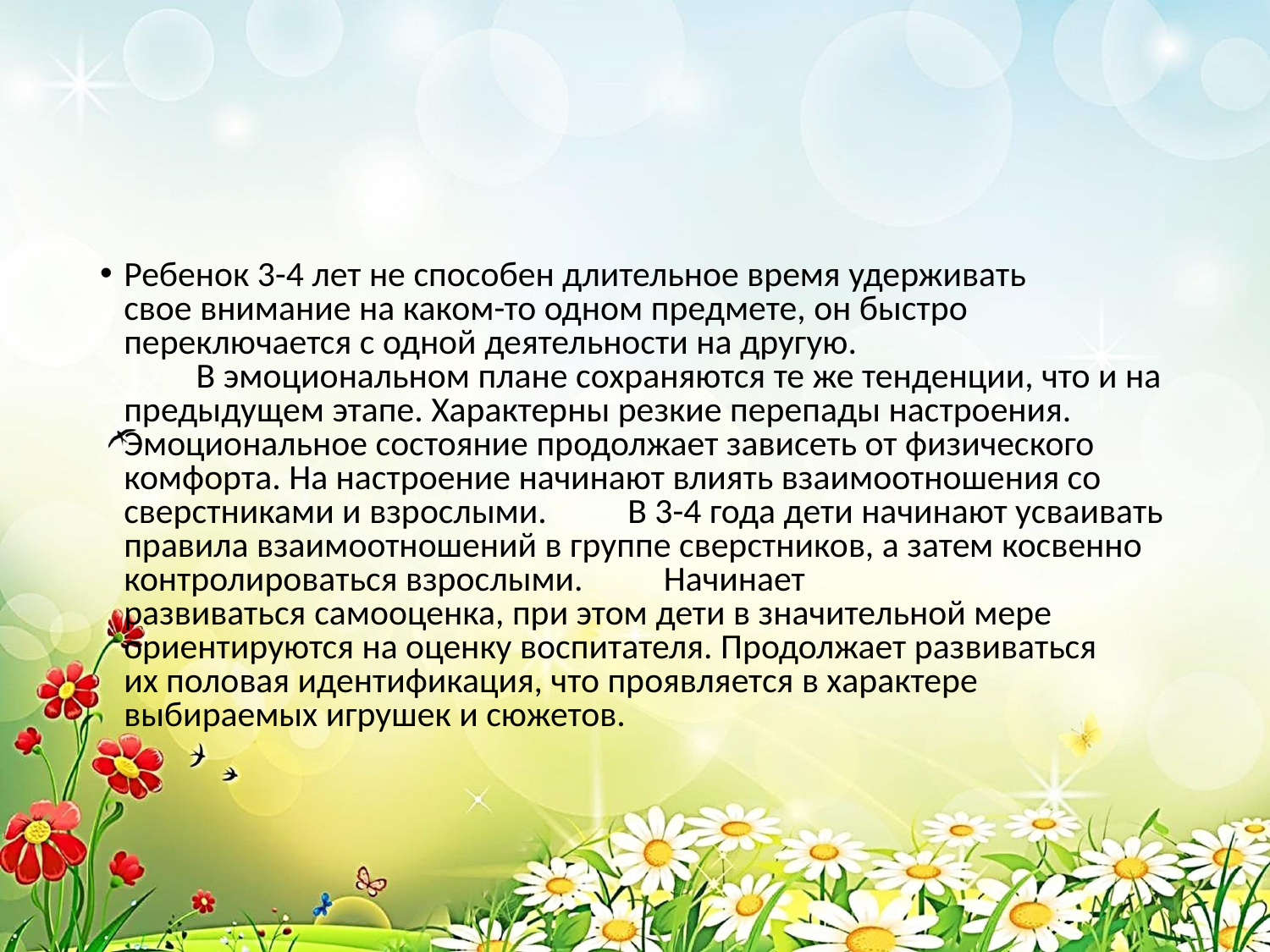

Ребенок 3-4 лет не способен длительное время удерживать свое внимание на каком-то одном предмете, он быстро переключается с одной деятельности на другую.          В эмоциональном плане сохраняются те же тенденции, что и на предыдущем этапе. Характерны резкие перепады настроения. Эмоциональное состояние продолжает зависеть от физического комфорта. На настроение начинают влиять взаимоотношения со сверстниками и взрослыми.          В 3-4 года дети начинают усваивать правила взаимоотношений в группе сверстников, а затем косвенно контролироваться взрослыми.          Начинает развиваться самооценка, при этом дети в значительной мере ориентируются на оценку воспитателя. Продолжает развиваться их половая идентификация, что проявляется в характере выбираемых игрушек и сюжетов.